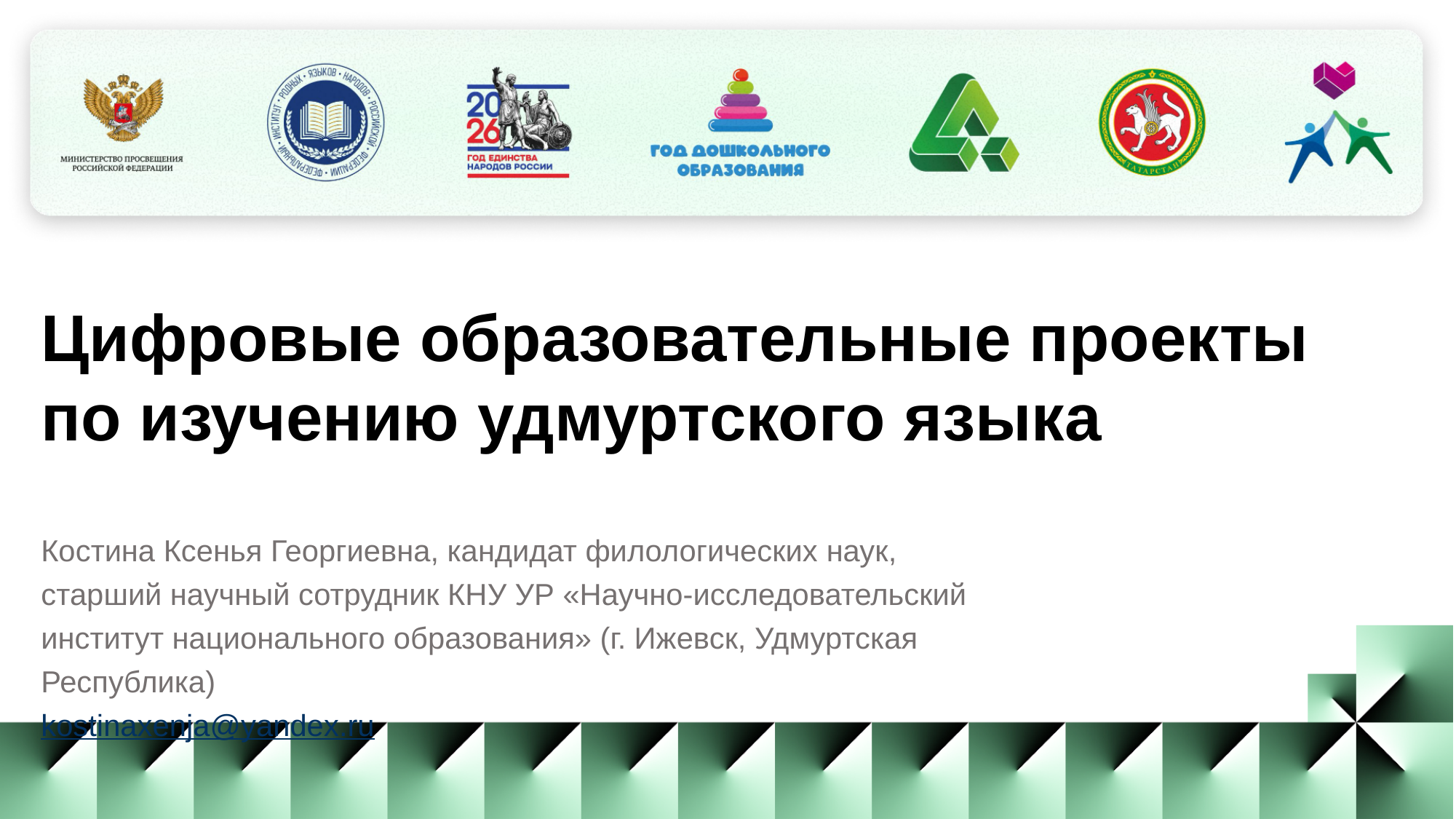

Цифровые образовательные проекты
по изучению удмуртского языка
Костина Ксенья Георгиевна, кандидат филологических наук,
старший научный сотрудник КНУ УР «Научно-исследовательский институт национального образования» (г. Ижевск, Удмуртская Республика)
kostinaxenja@yandex.ru